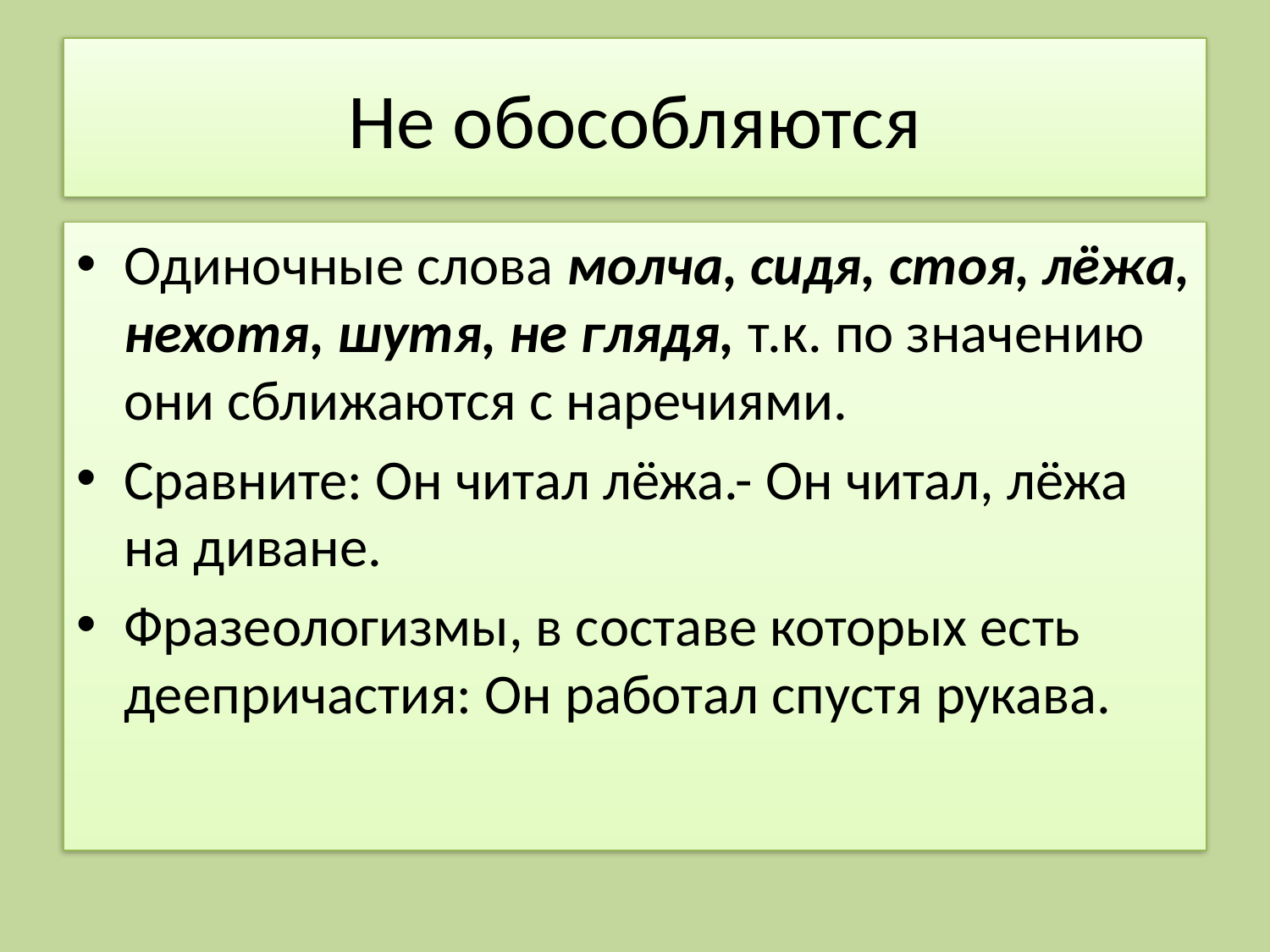

# Не обособляются
Одиночные слова молча, сидя, стоя, лёжа, нехотя, шутя, не глядя, т.к. по значению они сближаются с наречиями.
Сравните: Он читал лёжа.- Он читал, лёжа на диване.
Фразеологизмы, в составе которых есть деепричастия: Он работал спустя рукава.